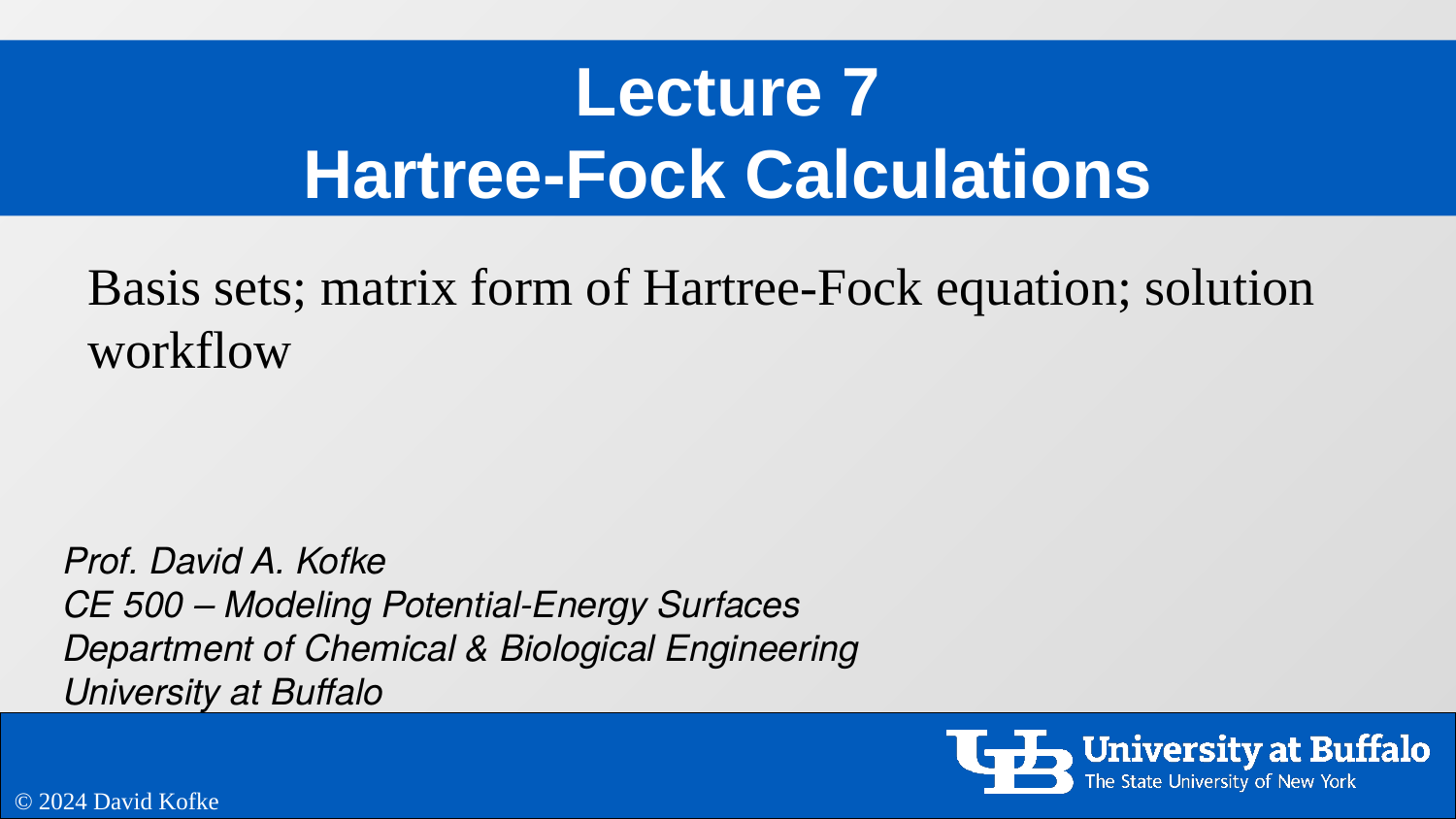

# Lecture 7 Hartree-Fock Calculations
Basis sets; matrix form of Hartree-Fock equation; solution workflow
© 2024 David Kofke